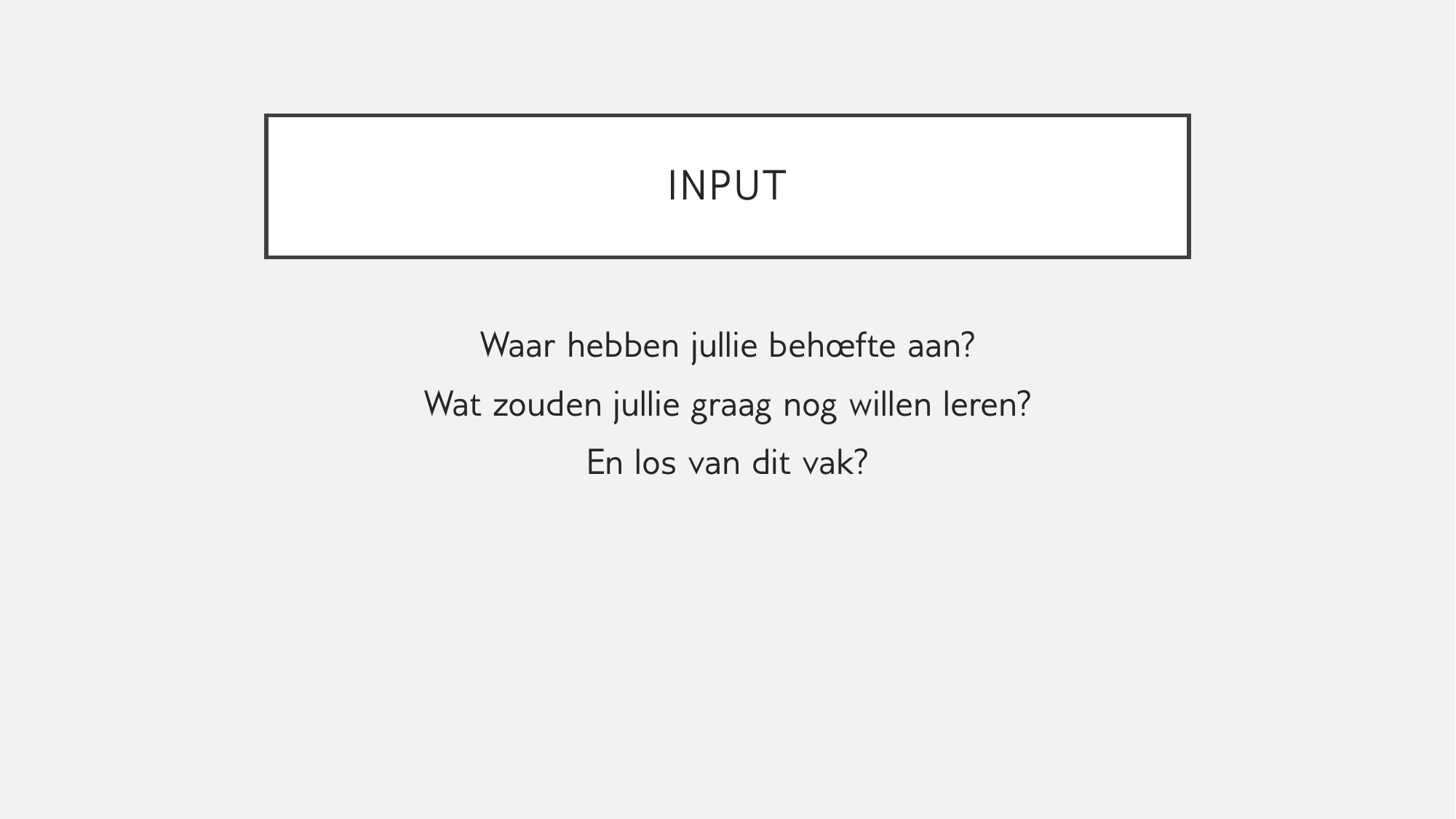

# input
Waar hebben jullie behoefte aan?
Wat zouden jullie graag nog willen leren?
En los van dit vak?